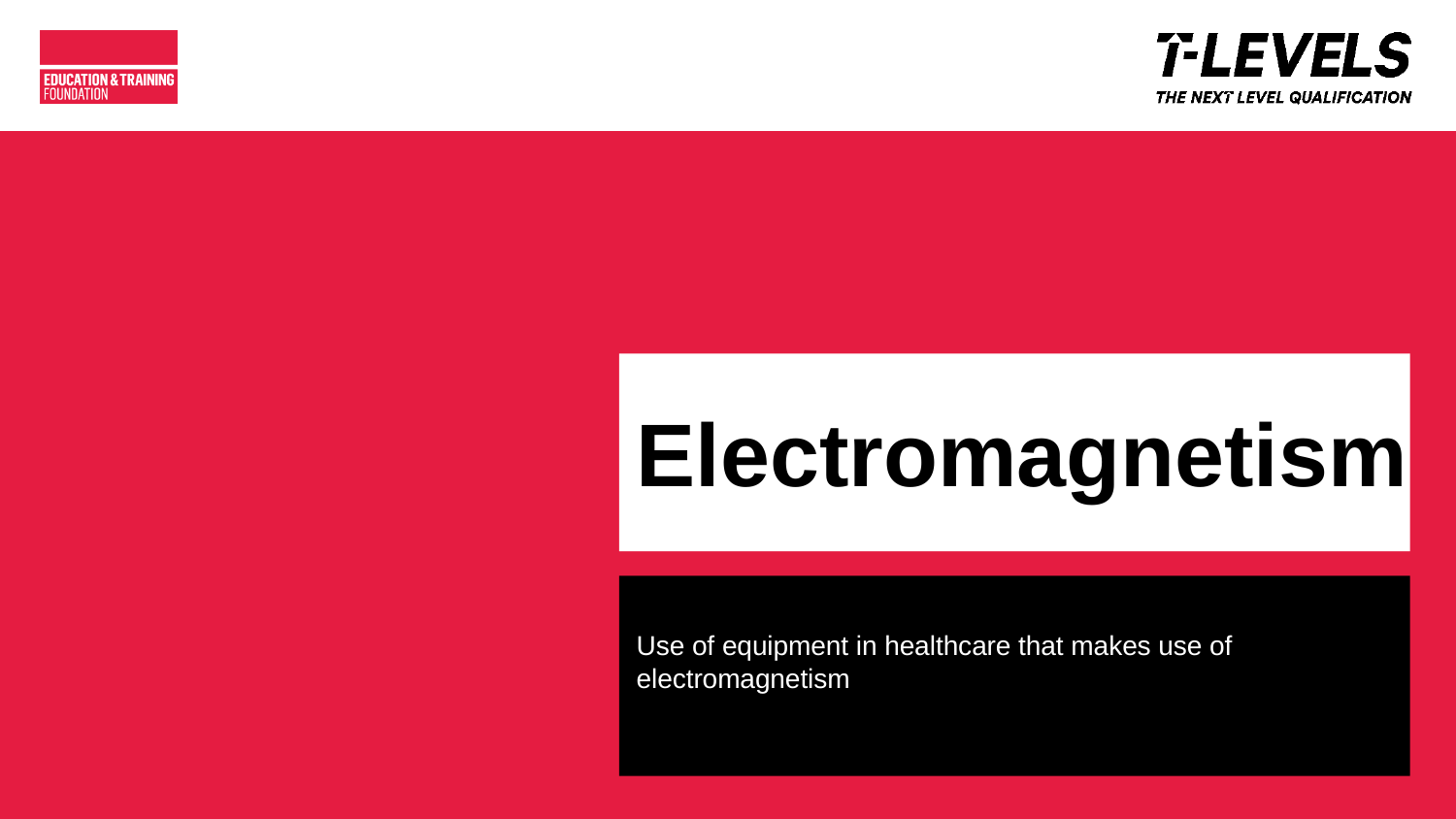

# Electromagnetism

Use of equipment in healthcare that makes use of electromagnetism